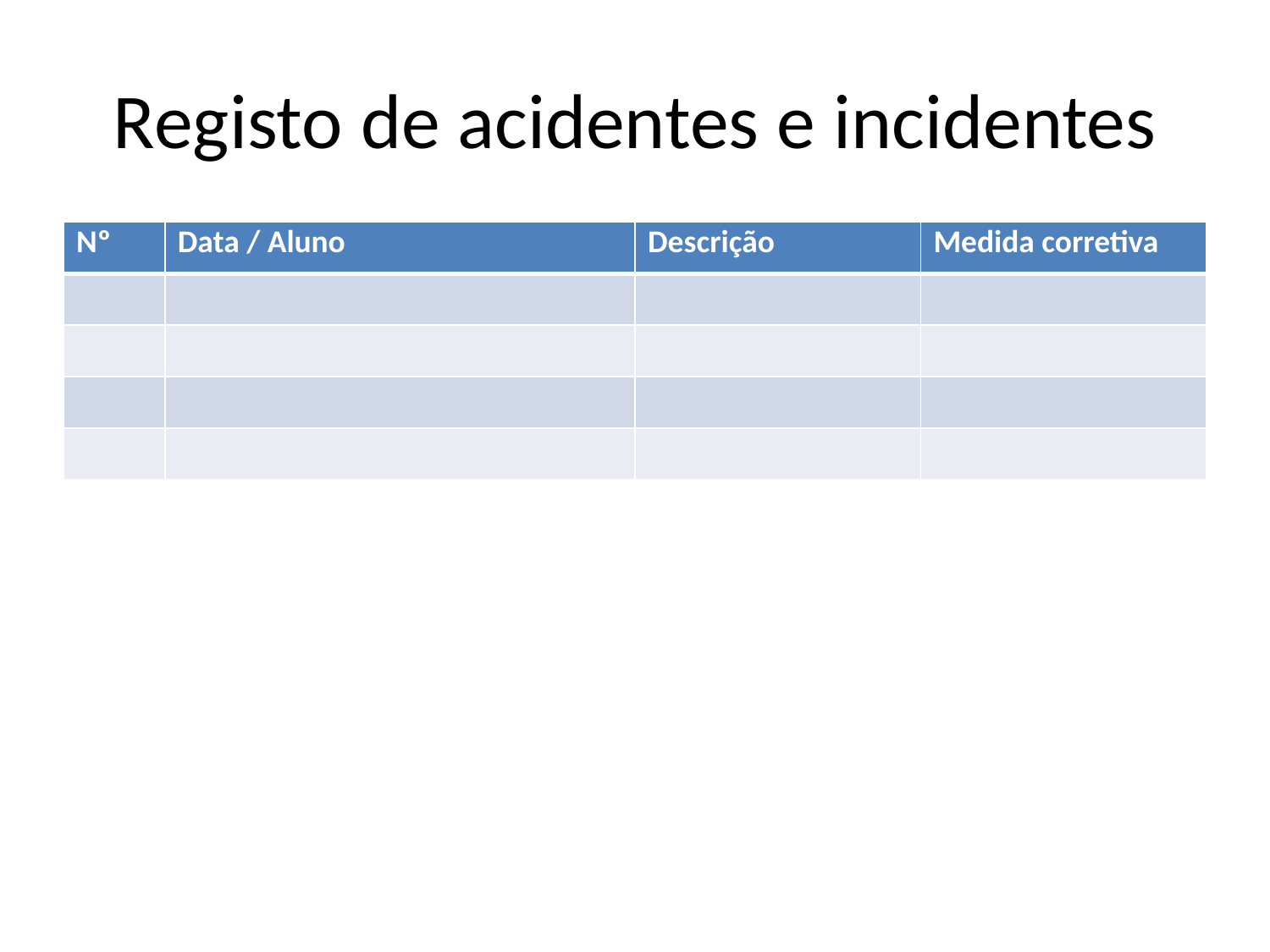

# Registo de acidentes e incidentes
| Nº | Data / Aluno | Descrição | Medida corretiva |
| --- | --- | --- | --- |
|  |  |  |  |
|  |  |  |  |
|  |  |  |  |
|  |  |  |  |